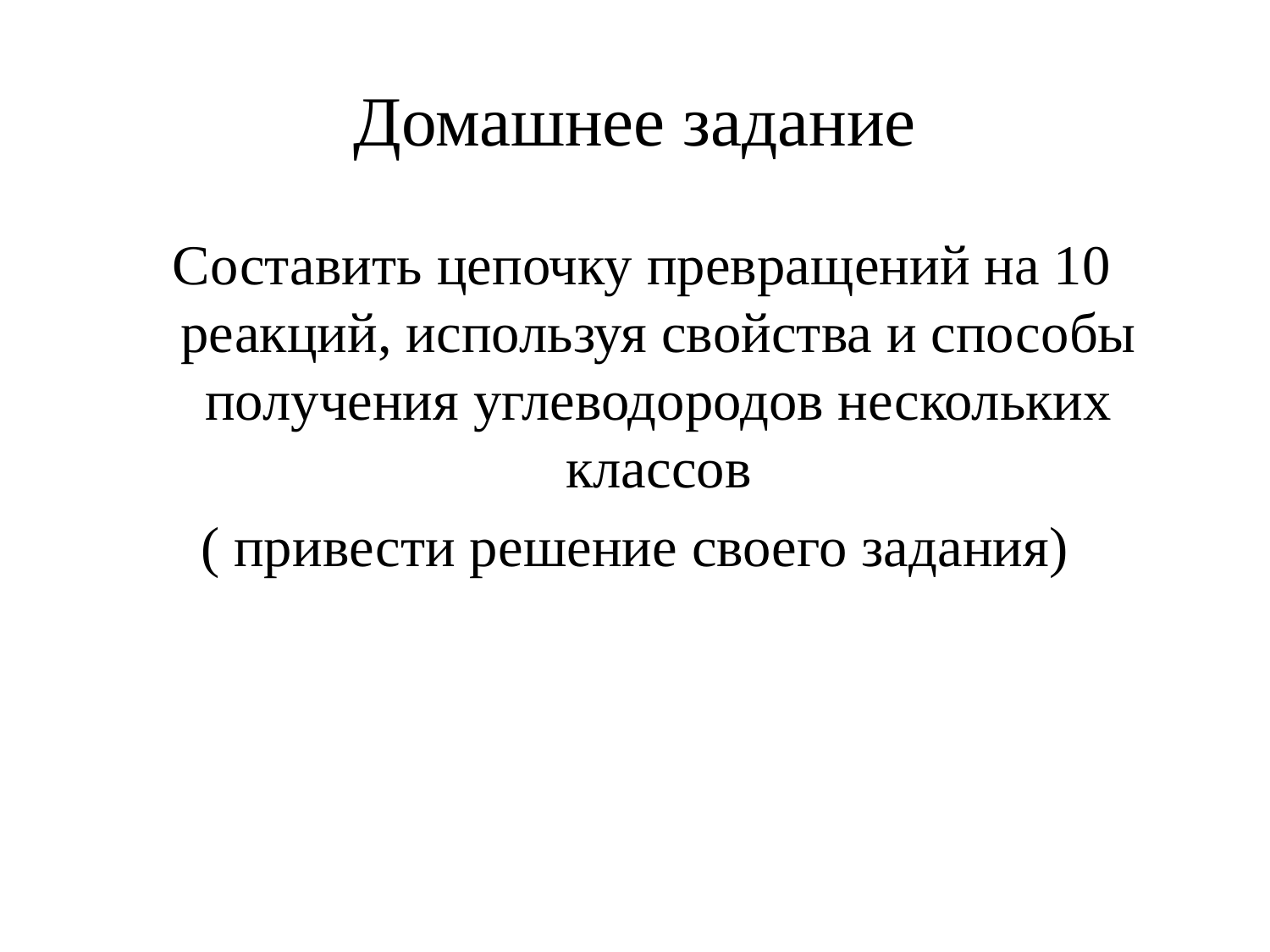

# Домашнее задание
 Составить цепочку превращений на 10 реакций, используя свойства и способы получения углеводородов нескольких классов
( привести решение своего задания)